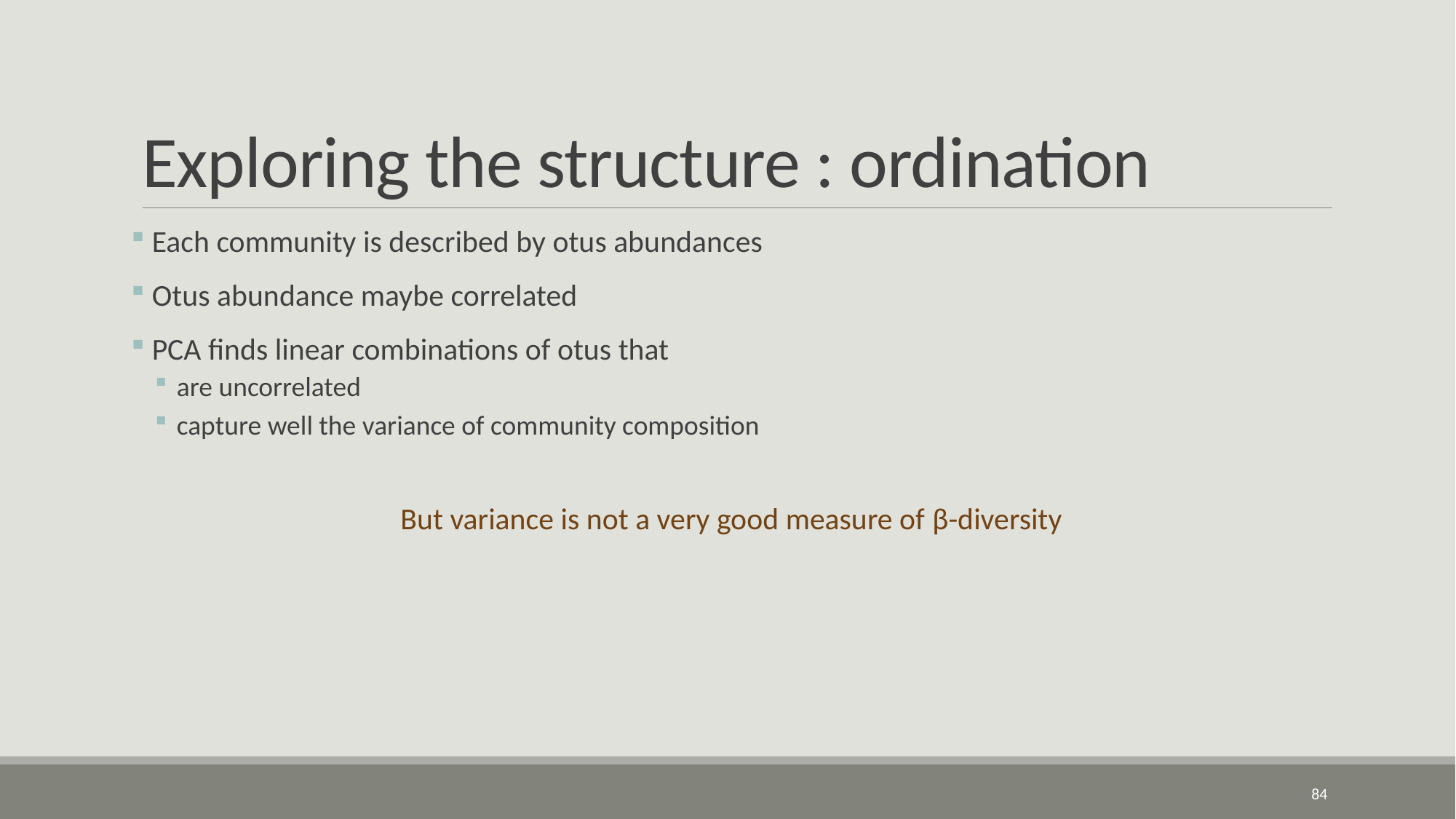

# Exploring the structure : ordination
 Each community is described by otus abundances
 Otus abundance maybe correlated
 PCA finds linear combinations of otus that
are uncorrelated
capture well the variance of community composition

But variance is not a very good measure of β-diversity
84